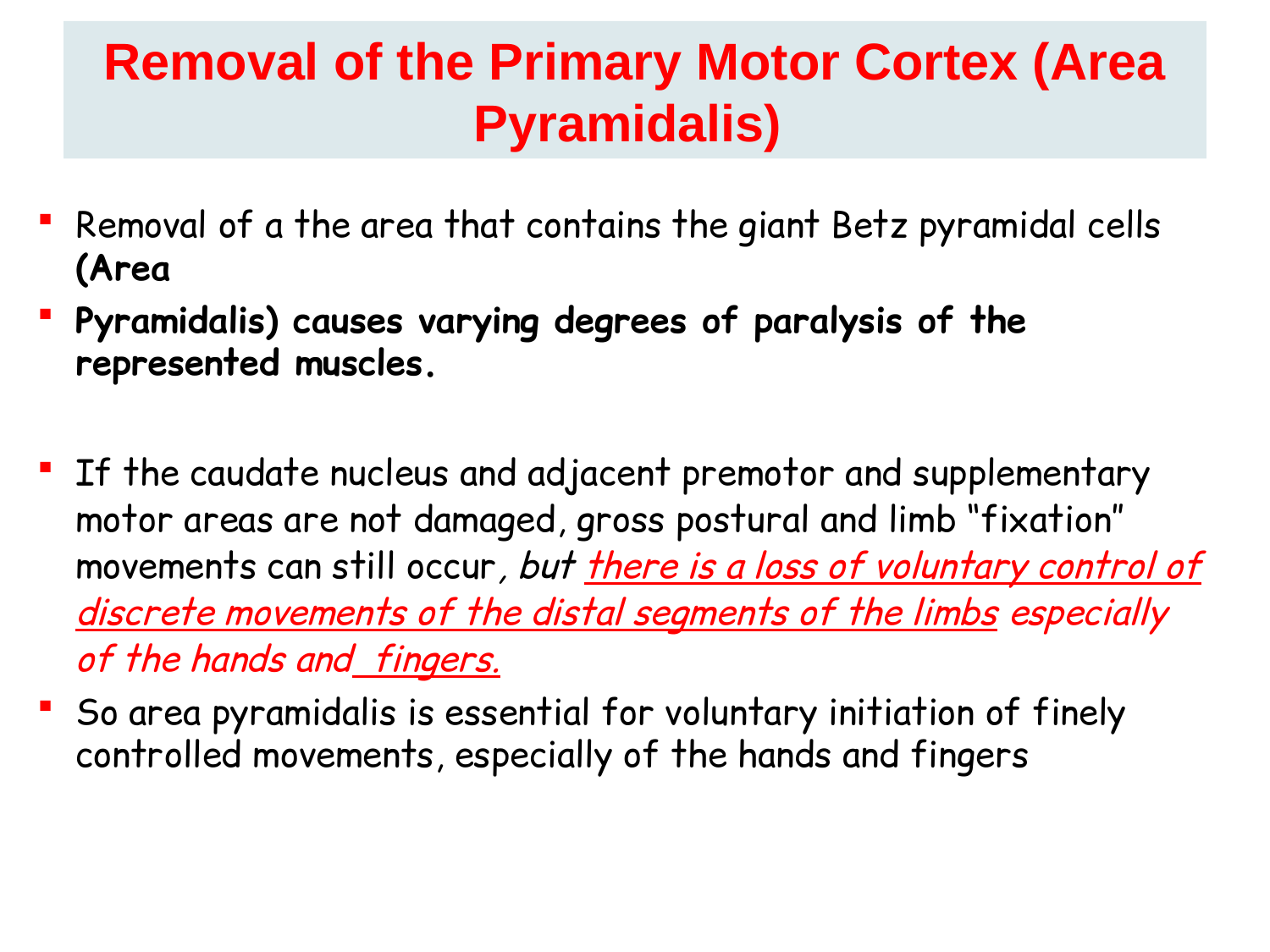

# Removal of the Primary Motor Cortex (Area Pyramidalis)
Removal of a the area that contains the giant Betz pyramidal cells (Area
Pyramidalis) causes varying degrees of paralysis of the represented muscles.

If the caudate nucleus and adjacent premotor and supplementary motor areas are not damaged, gross postural and limb “fixation” movements can still occur, but there is a loss of voluntary control of discrete movements of the distal segments of the limbs especially of the hands and  fingers.
So area pyramidalis is essential for voluntary initiation of finely controlled movements, especially of the hands and fingers